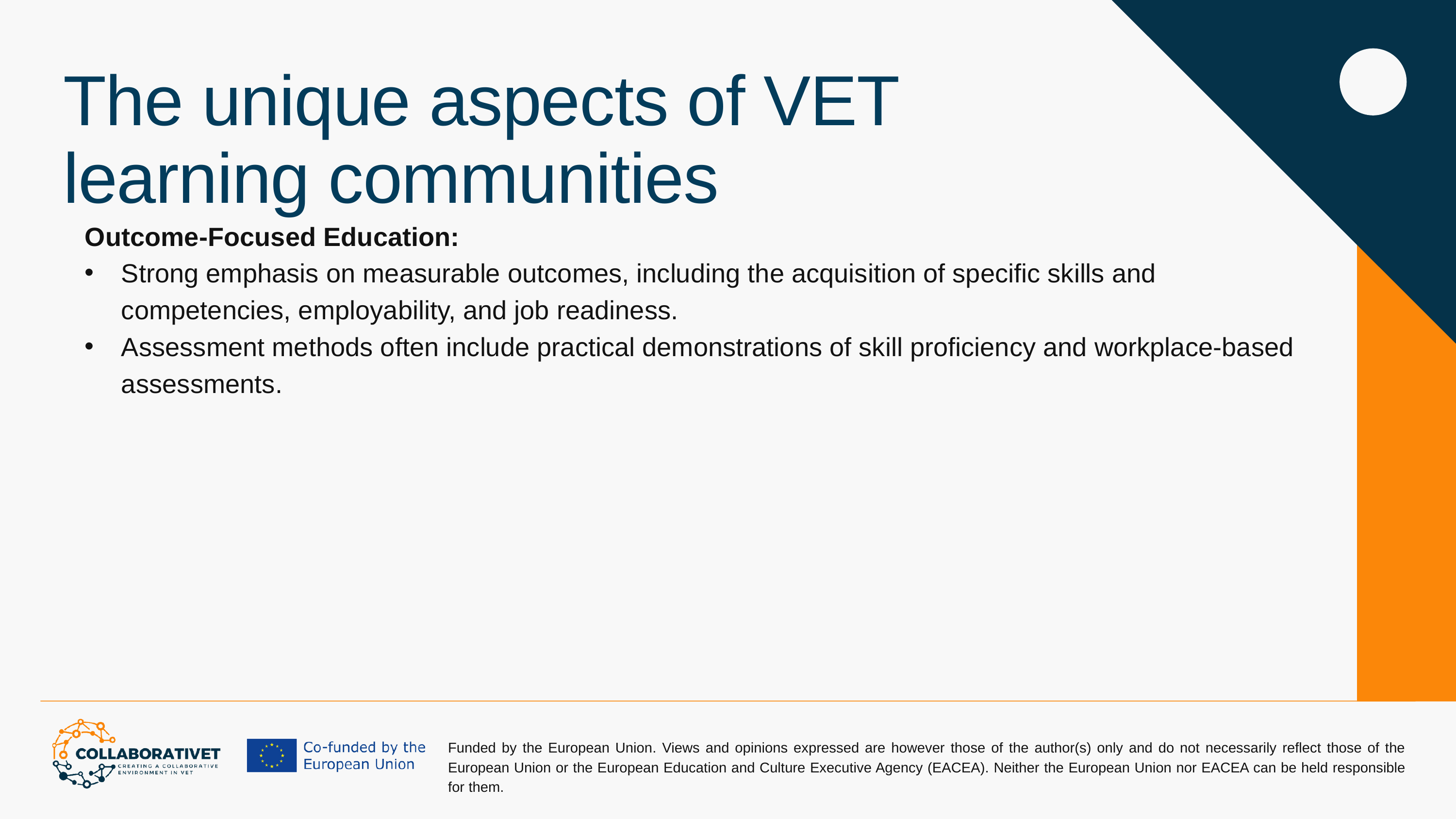

The unique aspects of VET learning communities
Outcome-Focused Education:
Strong emphasis on measurable outcomes, including the acquisition of specific skills and competencies, employability, and job readiness.
Assessment methods often include practical demonstrations of skill proficiency and workplace-based assessments.

Funded by the European Union. Views and opinions expressed are however those of the author(s) only and do not necessarily reflect those of the European Union or the European Education and Culture Executive Agency (EACEA). Neither the European Union nor EACEA can be held responsible for them.